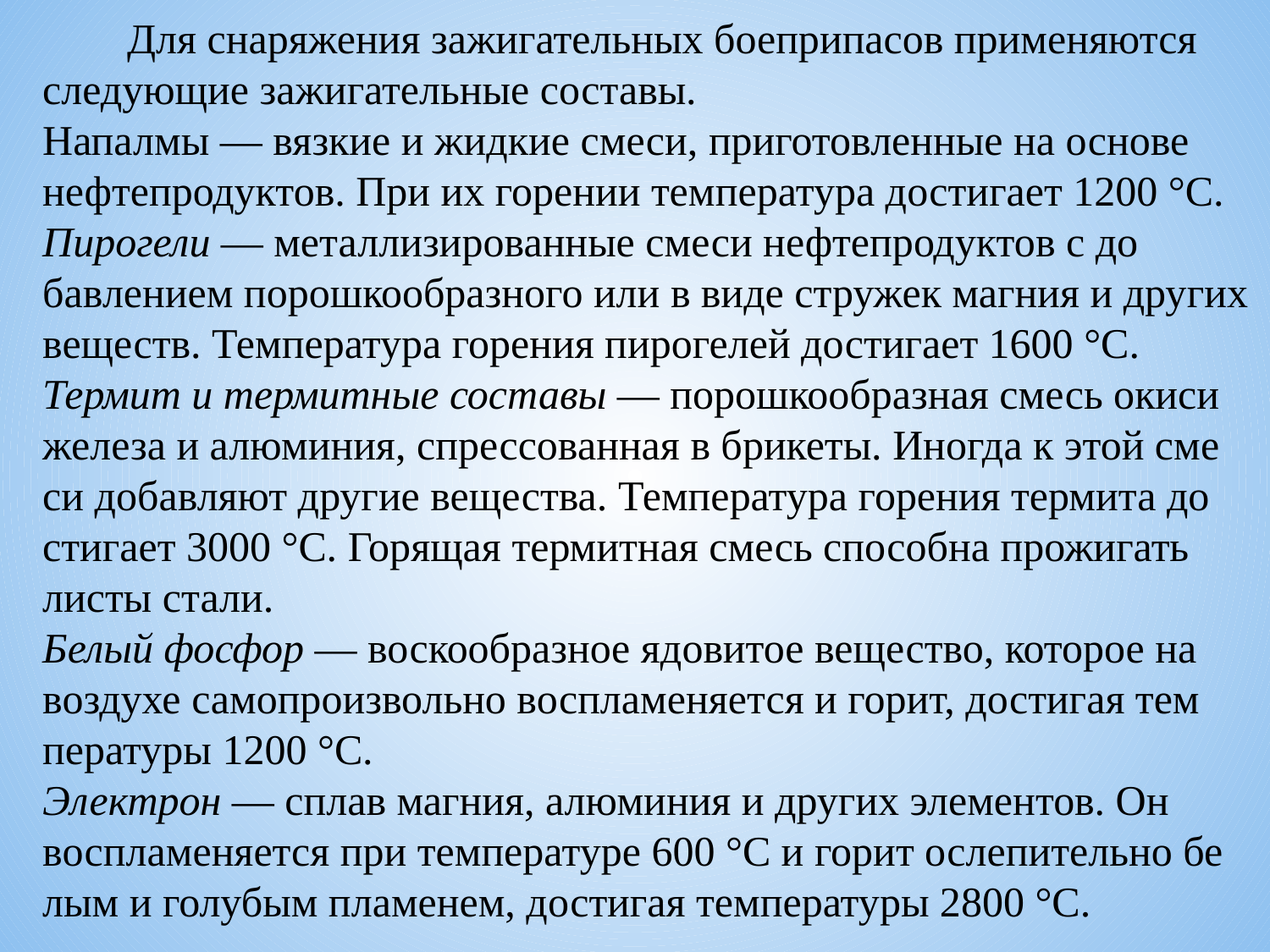

Для снаряжения зажигательных боеприпасов применяются следующие зажигательные составы.
Напалмы — вязкие и жидкие смеси, приготовленные на основе нефтепродуктов. При их горении температура достигает 1200 °С.
Пирогели — металлизированные смеси нефтепродуктов с до­бавлением порошкообразного или в виде стружек магния и дру­гих веществ. Температура горения пирогелей достигает 1600 °С. Термит и термитные составы — порошкообразная смесь окиси железа и алюминия, спрессованная в брикеты. Иногда к этой сме­си добавляют другие вещества. Температура горения термита до­стигает 3000 °С. Горящая термитная смесь способна прожигать листы стали.
Белый фосфор — воскообразное ядовитое вещество, которое на воздухе самопроизвольно воспламеняется и горит, достигая тем­пературы 1200 °С.
Электрон — сплав магния, алюминия и других элементов. Он воспламеняется при температуре 600 °С и горит ослепительно бе­лым и голубым пламенем, достигая температуры 2800 °С.